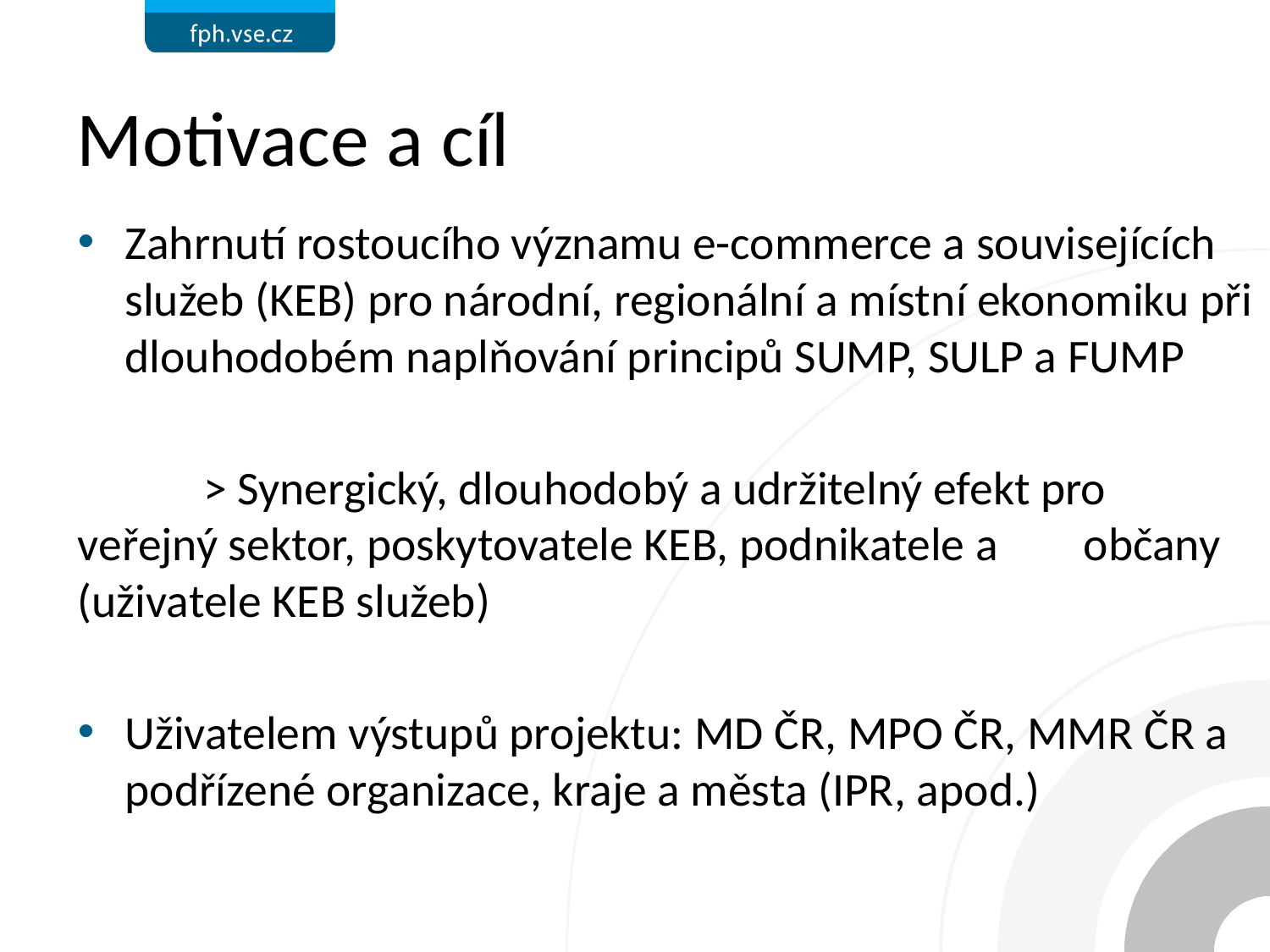

# Motivace a cíl
Zahrnutí rostoucího významu e-commerce a souvisejících služeb (KEB) pro národní, regionální a místní ekonomiku při dlouhodobém naplňování principů SUMP, SULP a FUMP

	> Synergický, dlouhodobý a udržitelný efekt pro 	veřejný sektor, poskytovatele KEB, podnikatele a 	občany (uživatele KEB služeb)

Uživatelem výstupů projektu: MD ČR, MPO ČR, MMR ČR a podřízené organizace, kraje a města (IPR, apod.)